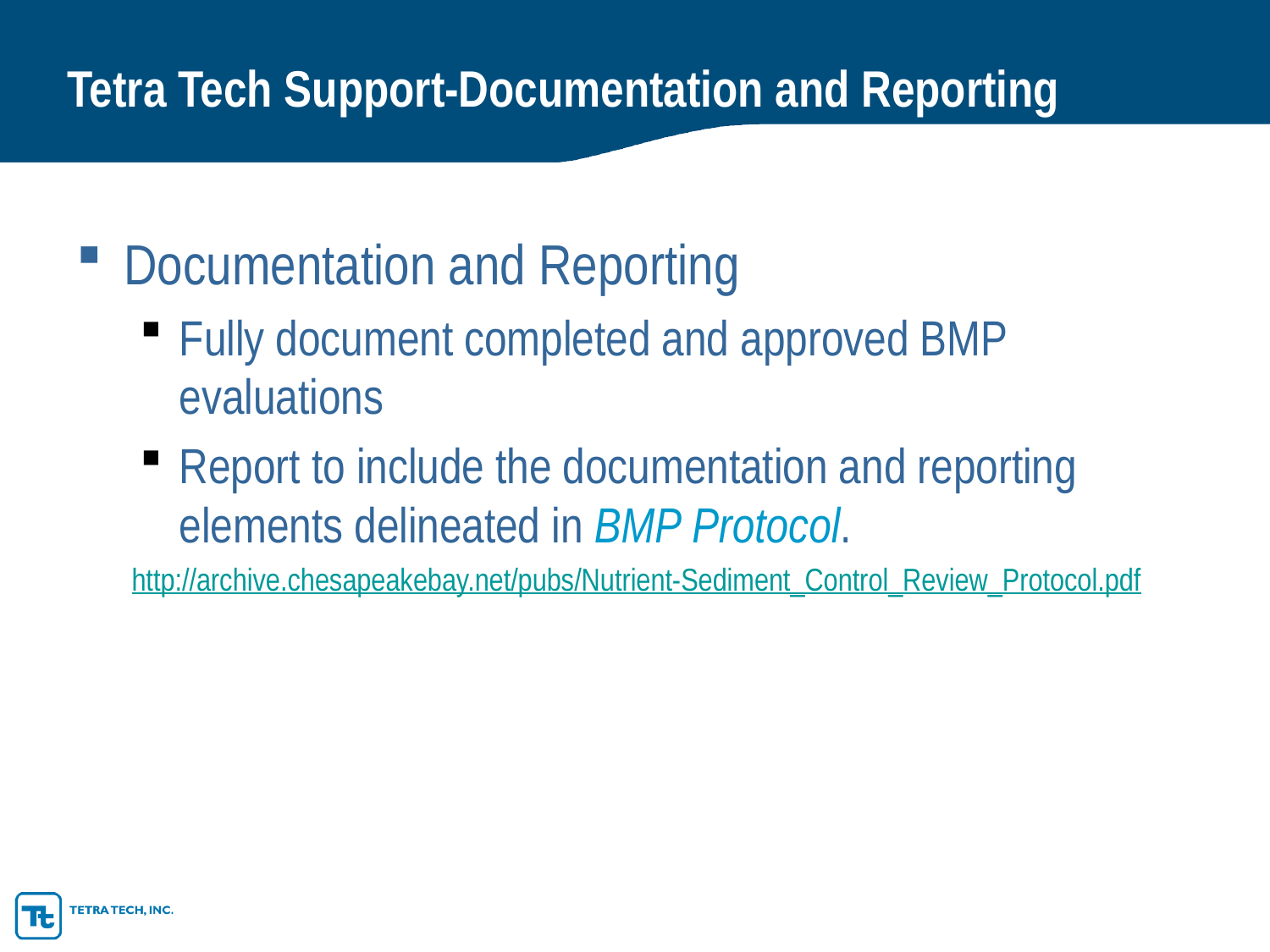

# Tetra Tech Support-Documentation and Reporting
Documentation and Reporting
Fully document completed and approved BMP evaluations
Report to include the documentation and reporting elements delineated in BMP Protocol.
http://archive.chesapeakebay.net/pubs/Nutrient-Sediment_Control_Review_Protocol.pdf